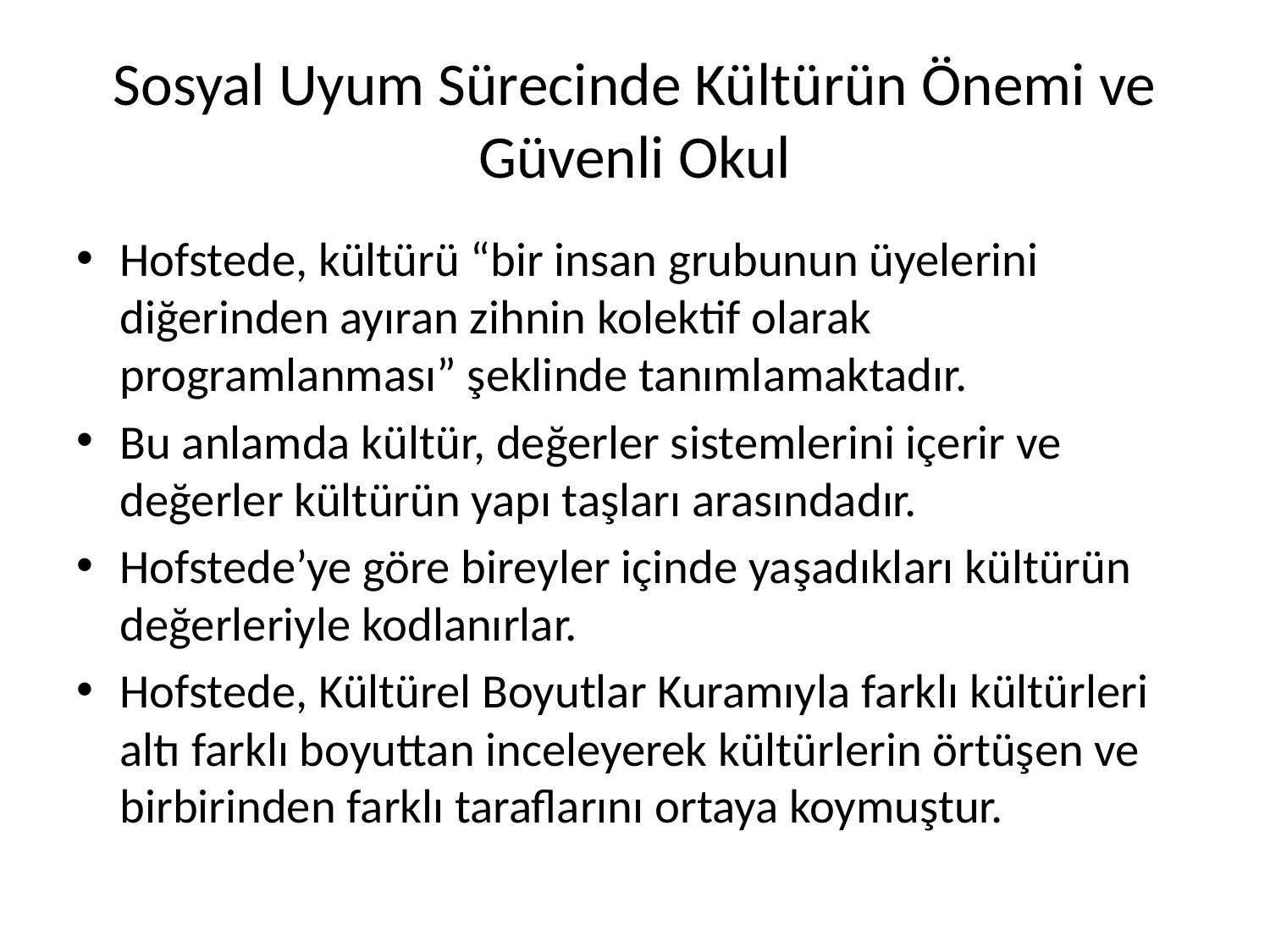

# Sosyal Uyum Sürecinde Kültürün Önemi ve Güvenli Okul
Hofstede, kültürü “bir insan grubunun üyelerini diğerinden ayıran zihnin kolektif olarak programlanması” şeklinde tanımlamaktadır.
Bu anlamda kültür, değerler sistemlerini içerir ve değerler kültürün yapı taşları arasındadır.
Hofstede’ye göre bireyler içinde yaşadıkları kültürün değerleriyle kodlanırlar.
Hofstede, Kültürel Boyutlar Kuramıyla farklı kültürleri altı farklı boyuttan inceleyerek kültürlerin örtüşen ve birbirinden farklı taraflarını ortaya koymuştur.